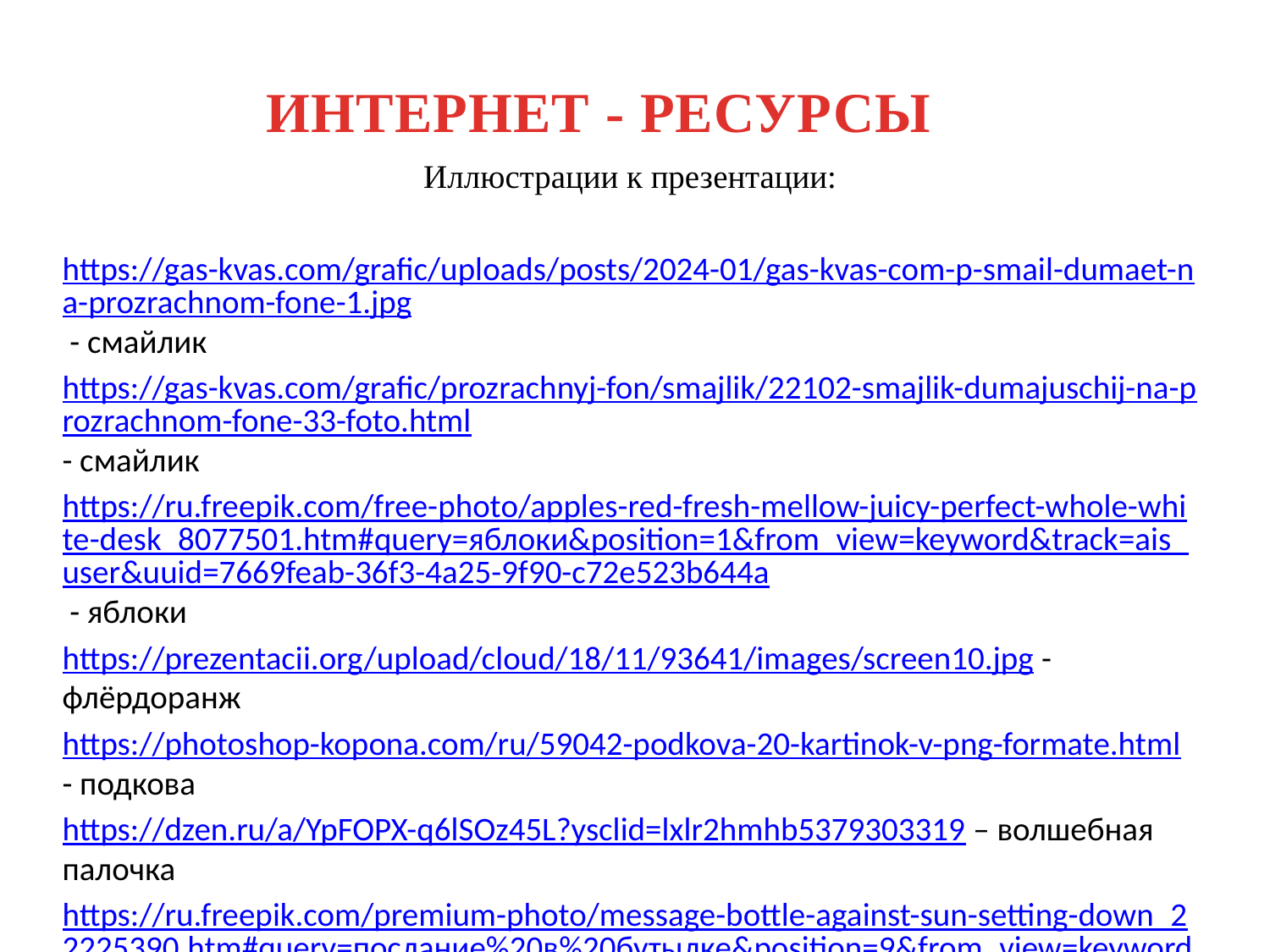

ИНТЕРНЕТ - РЕСУРСЫ
Иллюстрации к презентации:

https://gas-kvas.com/grafic/uploads/posts/2024-01/gas-kvas-com-p-smail-dumaet-na-prozrachnom-fone-1.jpg - смайлик
https://gas-kvas.com/grafic/prozrachnyj-fon/smajlik/22102-smajlik-dumajuschij-na-prozrachnom-fone-33-foto.html- смайлик
https://ru.freepik.com/free-photo/apples-red-fresh-mellow-juicy-perfect-whole-white-desk_8077501.htm#query=яблоки&position=1&from_view=keyword&track=ais_user&uuid=7669feab-36f3-4a25-9f90-c72e523b644a - яблоки
https://prezentacii.org/upload/cloud/18/11/93641/images/screen10.jpg - флёрдоранж
https://photoshop-kopona.com/ru/59042-podkova-20-kartinok-v-png-formate.html - подкова
https://dzen.ru/a/YpFOPX-q6lSOz45L?ysclid=lxlr2hmhb5379303319 – волшебная палочка
https://ru.freepik.com/premium-photo/message-bottle-against-sun-setting-down_22225390.htm#query=послание%20в%20бутылке&position=9&from_view=keyword&track=ais_user&uuid=4c2a01aa-b3cd-4c11-be82-5768ff5131b1 – бутылка с письмом